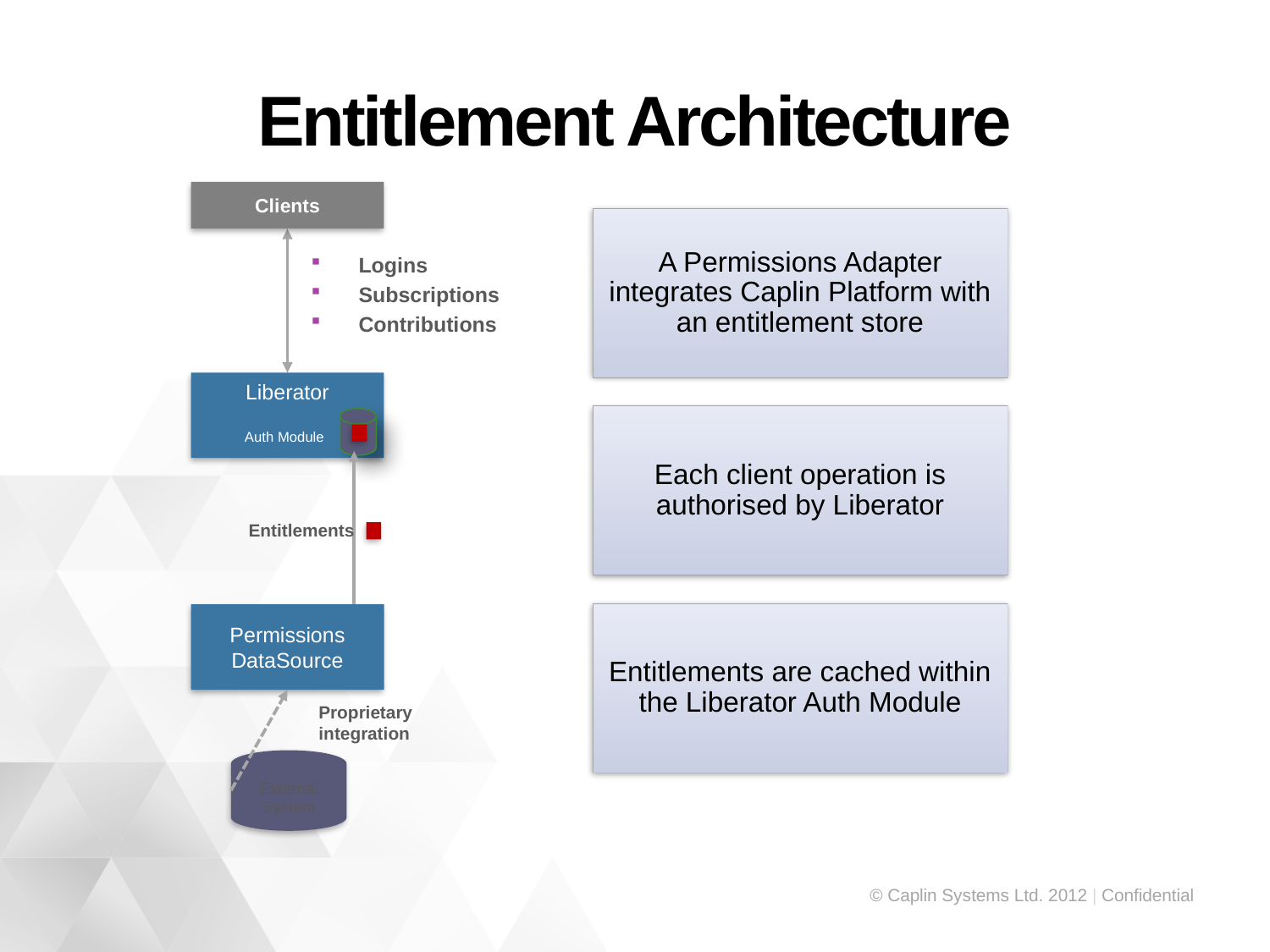

# Entitlement Architecture
Clients
A Permissions Adapter integrates Caplin Platform with an entitlement store
Each client operation is authorised by Liberator
Entitlements are cached within the Liberator Auth Module
Logins
Subscriptions
Contributions
Liberator

Auth Module

Entitlements

Permissions DataSource
Proprietary integration
External System